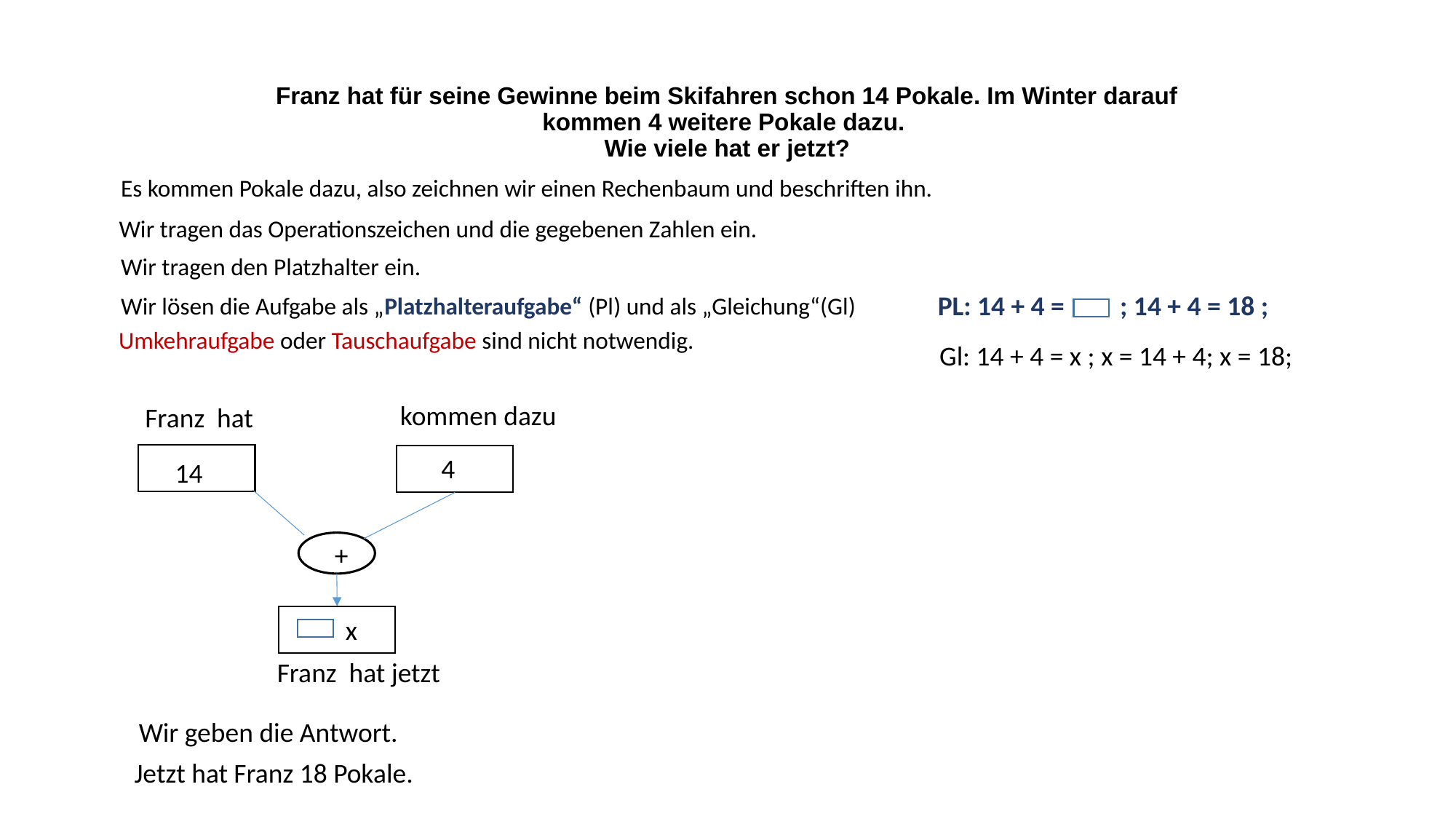

# Franz hat für seine Gewinne beim Skifahren schon 14 Pokale. Im Winter darauf kommen 4 weitere Pokale dazu. Wie viele hat er jetzt?
Es kommen Pokale dazu, also zeichnen wir einen Rechenbaum und beschriften ihn.
Wir tragen das Operationszeichen und die gegebenen Zahlen ein.
Wir tragen den Platzhalter ein.
PL: 14 + 4 =         ; 14 + 4 = 18 ;
Wir lösen die Aufgabe als „Platzhalteraufgabe“ (Pl) und als „Gleichung“(Gl)

Umkehraufgabe oder Tauschaufgabe sind nicht notwendig.
Gl: 14 + 4 = x ; x = 14 + 4; x = 18;

kommen dazu
 Franz  hat

4
14

+

x

 Franz  hat jetzt
Wir geben die Antwort.
                  Jetzt hat Franz 18 Pokale.